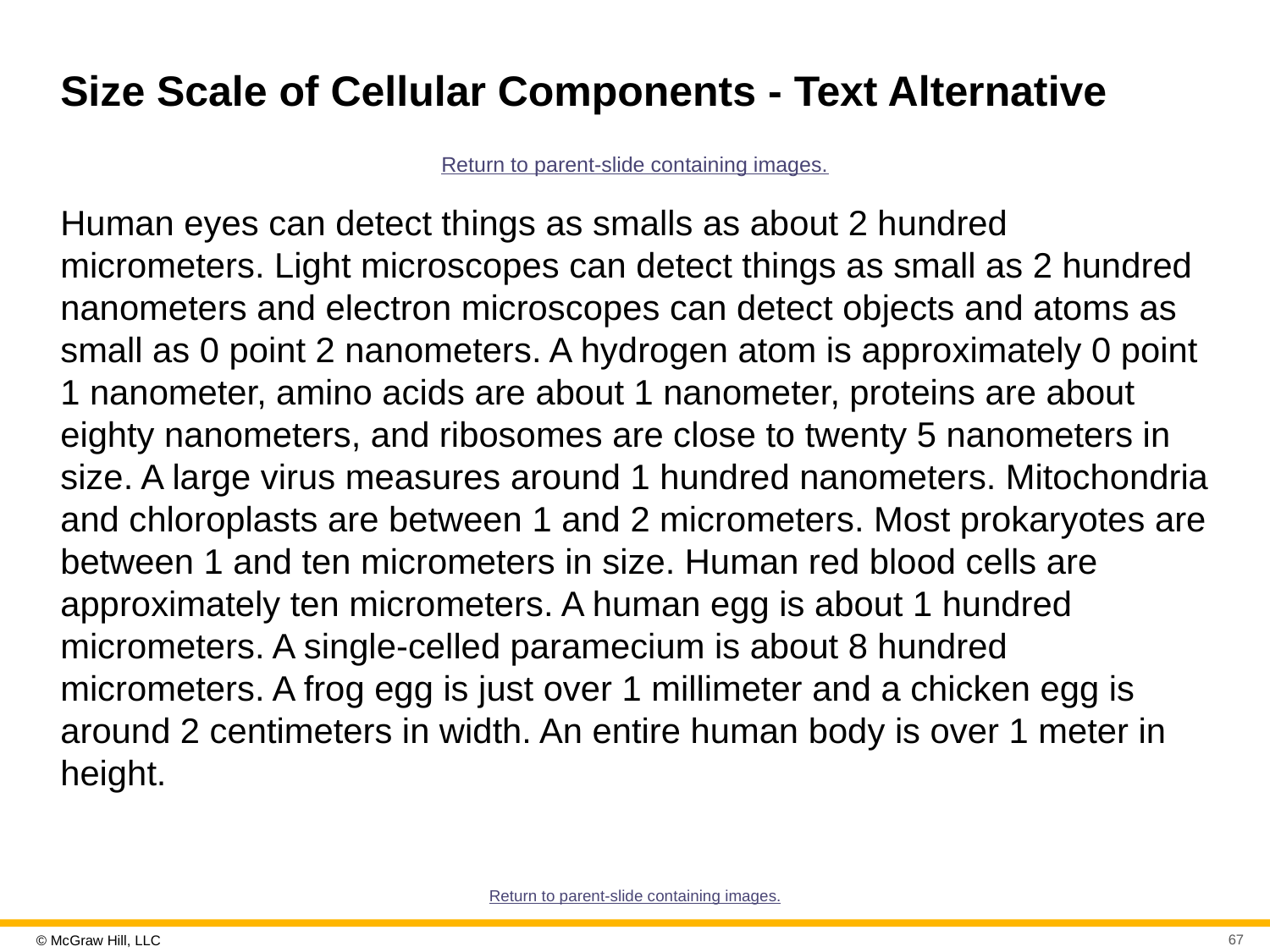

# Size Scale of Cellular Components - Text Alternative
Return to parent-slide containing images.
Human eyes can detect things as smalls as about 2 hundred micrometers. Light microscopes can detect things as small as 2 hundred nanometers and electron microscopes can detect objects and atoms as small as 0 point 2 nanometers. A hydrogen atom is approximately 0 point 1 nanometer, amino acids are about 1 nanometer, proteins are about eighty nanometers, and ribosomes are close to twenty 5 nanometers in size. A large virus measures around 1 hundred nanometers. Mitochondria and chloroplasts are between 1 and 2 micrometers. Most prokaryotes are between 1 and ten micrometers in size. Human red blood cells are approximately ten micrometers. A human egg is about 1 hundred micrometers. A single-celled paramecium is about 8 hundred micrometers. A frog egg is just over 1 millimeter and a chicken egg is around 2 centimeters in width. An entire human body is over 1 meter in height.
Return to parent-slide containing images.
67